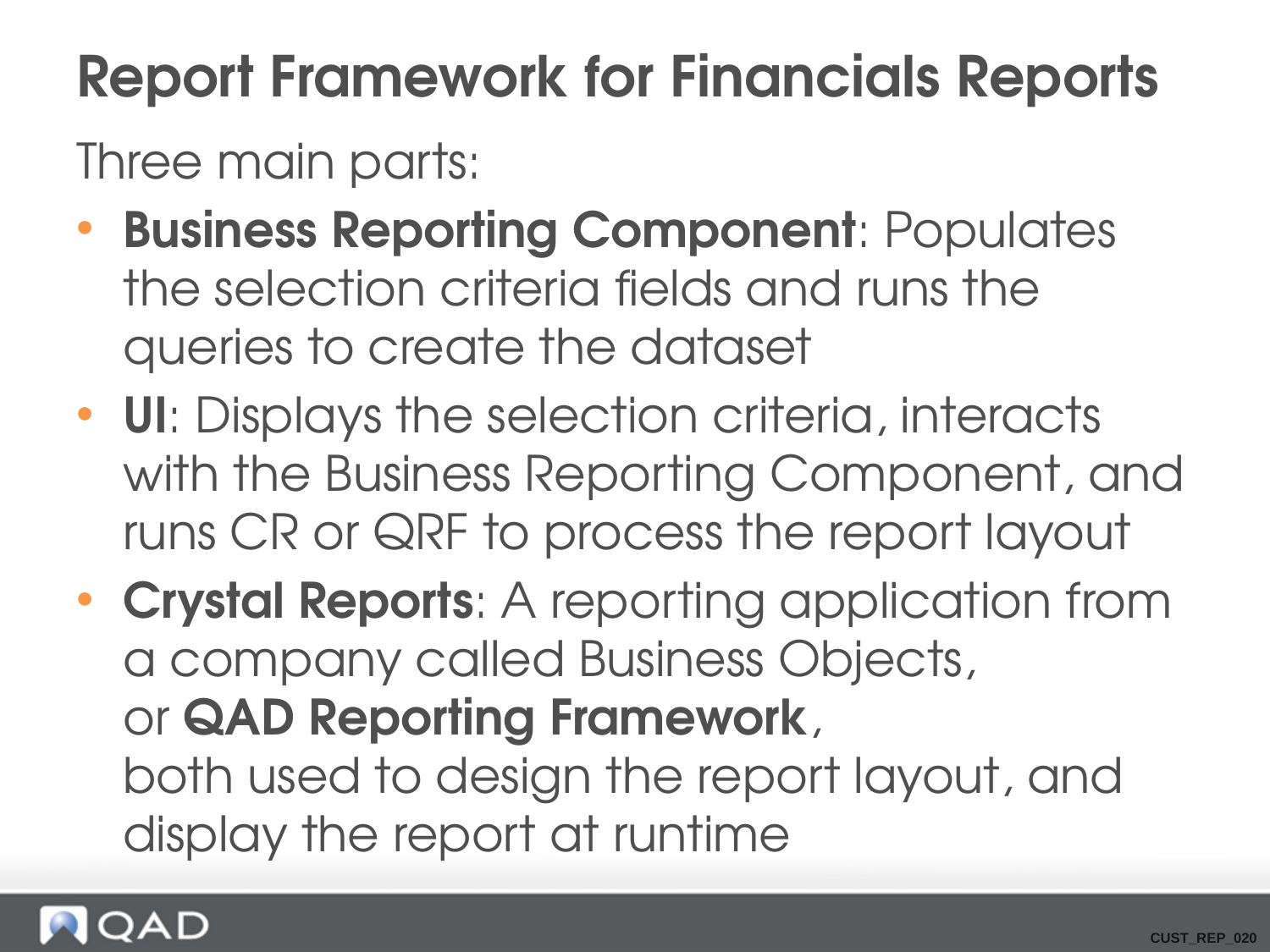

# Report Framework for Financials Reports
Three main parts:
Business Reporting Component: Populates the selection criteria fields and runs the queries to create the dataset
UI: Displays the selection criteria, interacts with the Business Reporting Component, and runs CR or QRF to process the report layout
Crystal Reports: A reporting application from a company called Business Objects,
or QAD Reporting Framework,
both used to design the report layout, and display the report at runtime
CUST_REP_020